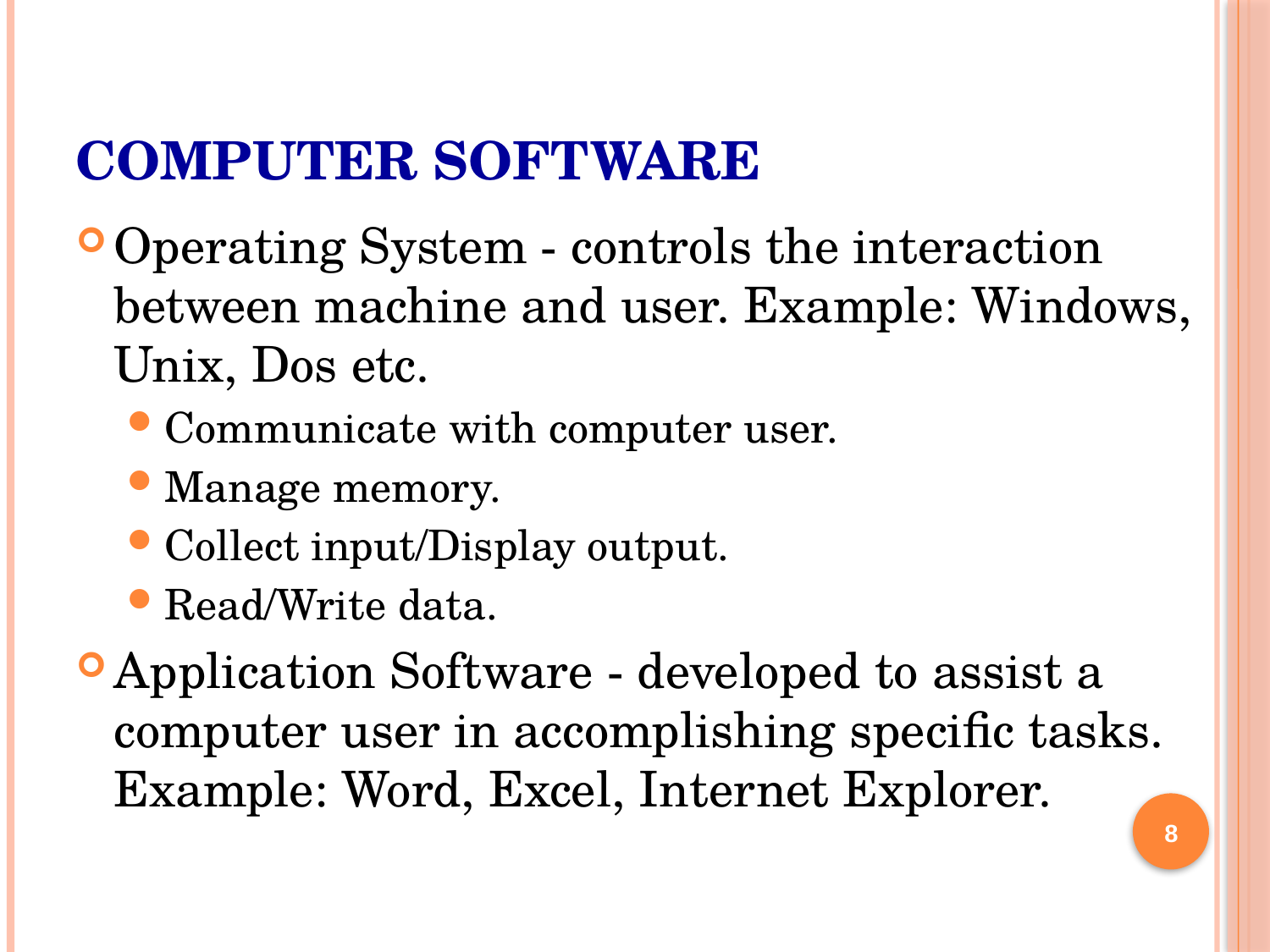

# Computer Software
Operating System - controls the interaction between machine and user. Example: Windows, Unix, Dos etc.
Communicate with computer user.
Manage memory.
Collect input/Display output.
Read/Write data.
Application Software - developed to assist a computer user in accomplishing specific tasks. Example: Word, Excel, Internet Explorer.
8